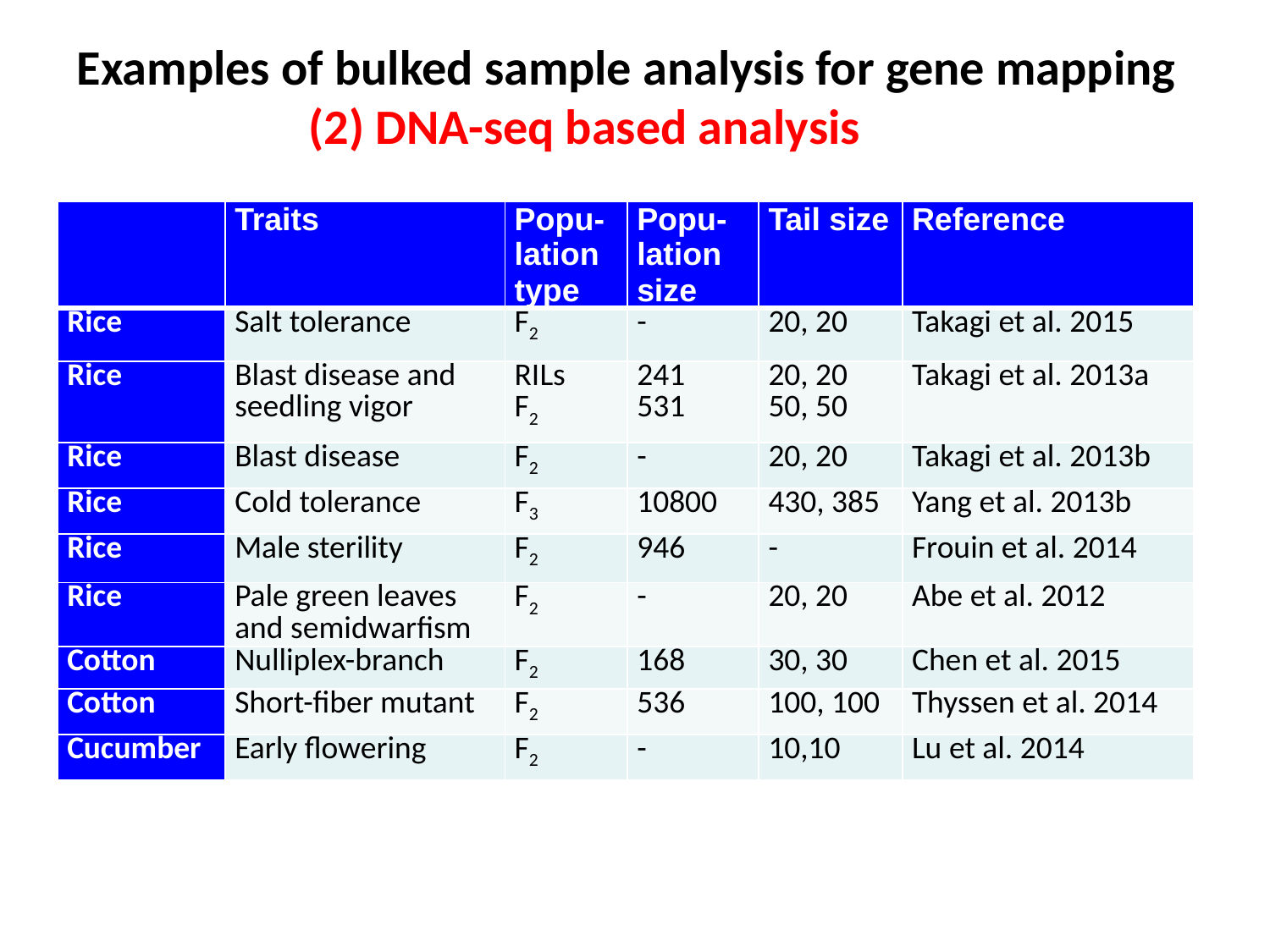

Examples of bulked sample analysis for gene mapping
(2) DNA-seq based analysis
|  | Traits | Popu-lation type | Popu-lation size | Tail size | Reference |
| --- | --- | --- | --- | --- | --- |
| Rice | Salt tolerance | F2 | - | 20, 20 | Takagi et al. 2015 |
| Rice | Blast disease and seedling vigor | RILs F2 | 241 531 | 20, 20 50, 50 | Takagi et al. 2013a |
| Rice | Blast disease | F2 | - | 20, 20 | Takagi et al. 2013b |
| Rice | Cold tolerance | F3 | 10800 | 430, 385 | Yang et al. 2013b |
| Rice | Male sterility | F2 | 946 | - | Frouin et al. 2014 |
| Rice | Pale green leaves and semidwarfism | F2 | - | 20, 20 | Abe et al. 2012 |
| Cotton | Nulliplex-branch | F2 | 168 | 30, 30 | Chen et al. 2015 |
| Cotton | Short-fiber mutant | F2 | 536 | 100, 100 | Thyssen et al. 2014 |
| Cucumber | Early flowering | F2 | - | 10,10 | Lu et al. 2014 |